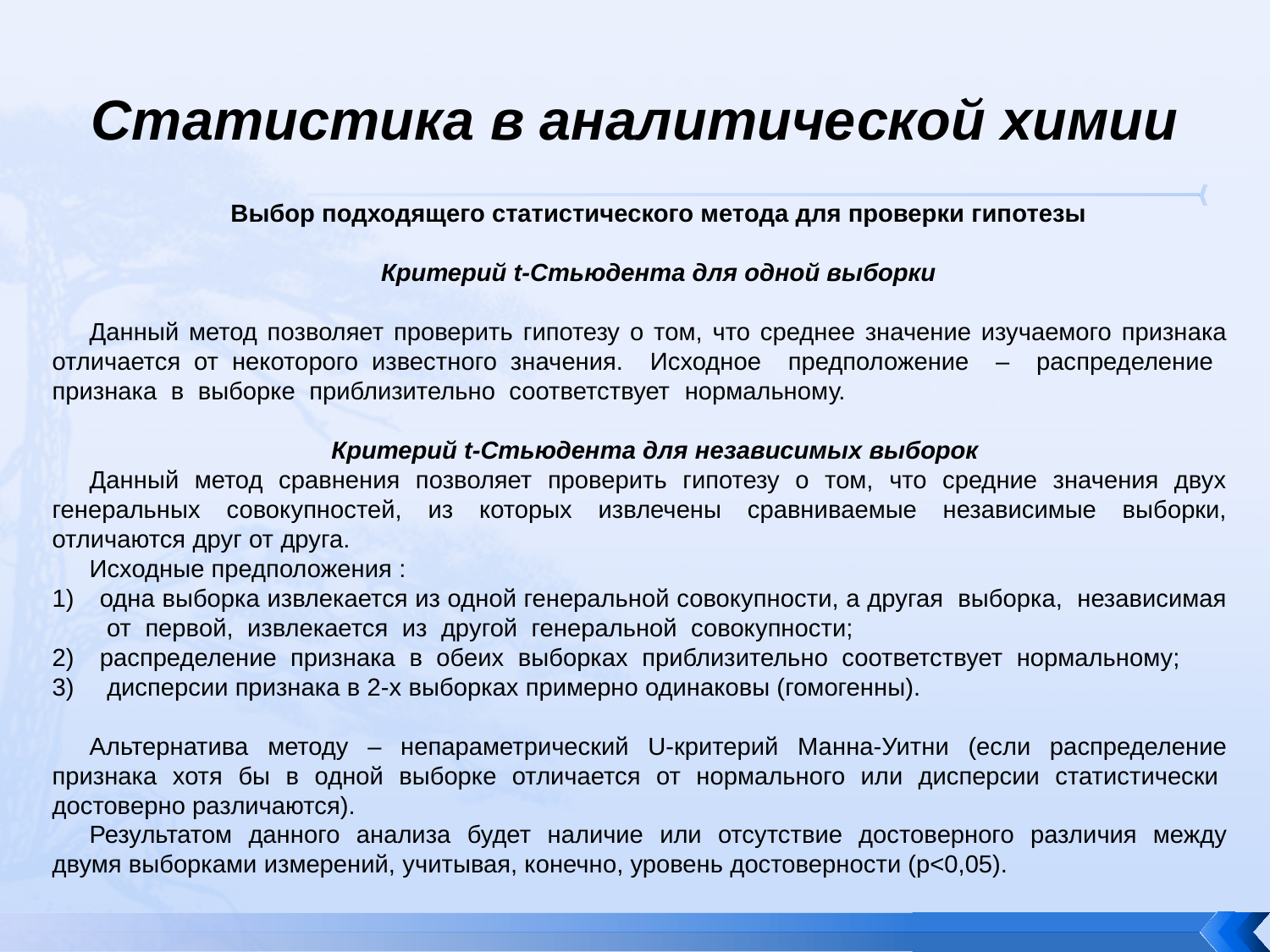

# Статистика в аналитической химии
Выбор подходящего статистического метода для проверки гипотезы

Критерий t-Стьюдента для одной выборки

Данный метод позволяет проверить гипотезу о том, что среднее значение изучаемого признака отличается от некоторого известного значения.  Исходное  предположение  –  распределение  признака  в  выборке  приблизительно  соответствует  нормальному.

Критерий t-Стьюдента для независимых выборок
Данный  метод  сравнения  позволяет  проверить  гипотезу  о  том,  что  средние  значения  двух генеральных  совокупностей,  из  которых  извлечены  сравниваемые  независимые  выборки, отличаются друг от друга.
Исходные предположения :
одна выборка извлекается из одной генеральной совокупности, а другая  выборка,  независимая  от  первой,  извлекается  из  другой  генеральной  совокупности;
распределение  признака  в  обеих  выборках  приблизительно  соответствует  нормальному;
 дисперсии признака в 2-х выборках примерно одинаковы (гомогенны).

Альтернатива  методу  –  непараметрический  U-критерий  Манна-Уитни  (если  распределение признака  хотя  бы  в  одной  выборке  отличается  от  нормального  или  дисперсии  статистически  достоверно различаются).
Результатом  данного  анализа  будет  наличие  или  отсутствие  достоверного  различия  между двумя выборками измерений, учитывая, конечно, уровень достоверности (p<0,05).